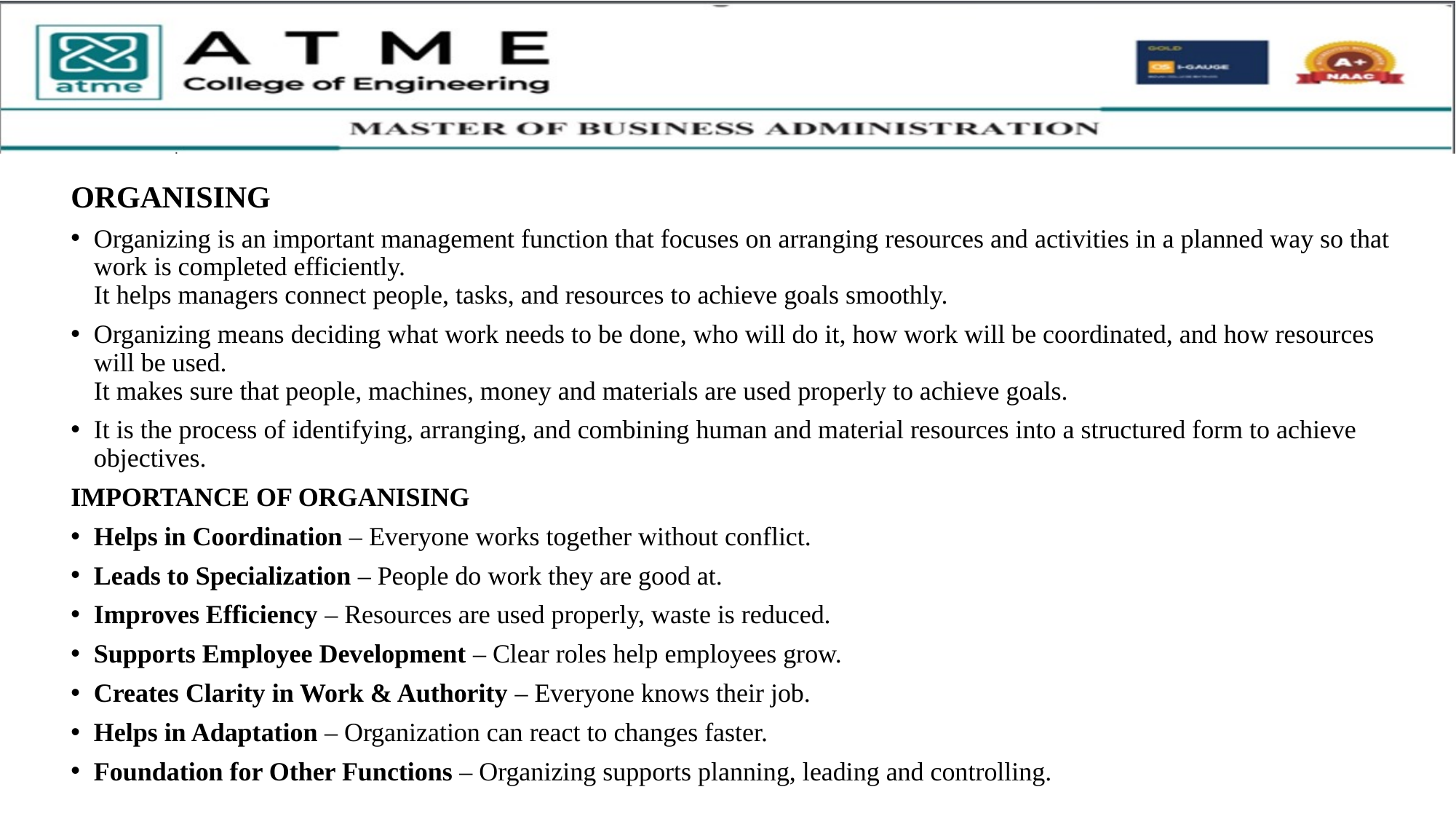

ORGANISING
Organizing is an important management function that focuses on arranging resources and activities in a planned way so that work is completed efficiently.
It helps managers connect people, tasks, and resources to achieve goals smoothly.
Organizing means deciding what work needs to be done, who will do it, how work will be coordinated, and how resources will be used.
It makes sure that people, machines, money and materials are used properly to achieve goals.
It is the process of identifying, arranging, and combining human and material resources into a structured form to achieve objectives.
IMPORTANCE OF ORGANISING
Helps in Coordination – Everyone works together without conflict.
Leads to Specialization – People do work they are good at.
Improves Efficiency – Resources are used properly, waste is reduced.
Supports Employee Development – Clear roles help employees grow.
Creates Clarity in Work & Authority – Everyone knows their job.
Helps in Adaptation – Organization can react to changes faster.
Foundation for Other Functions – Organizing supports planning, leading and controlling.